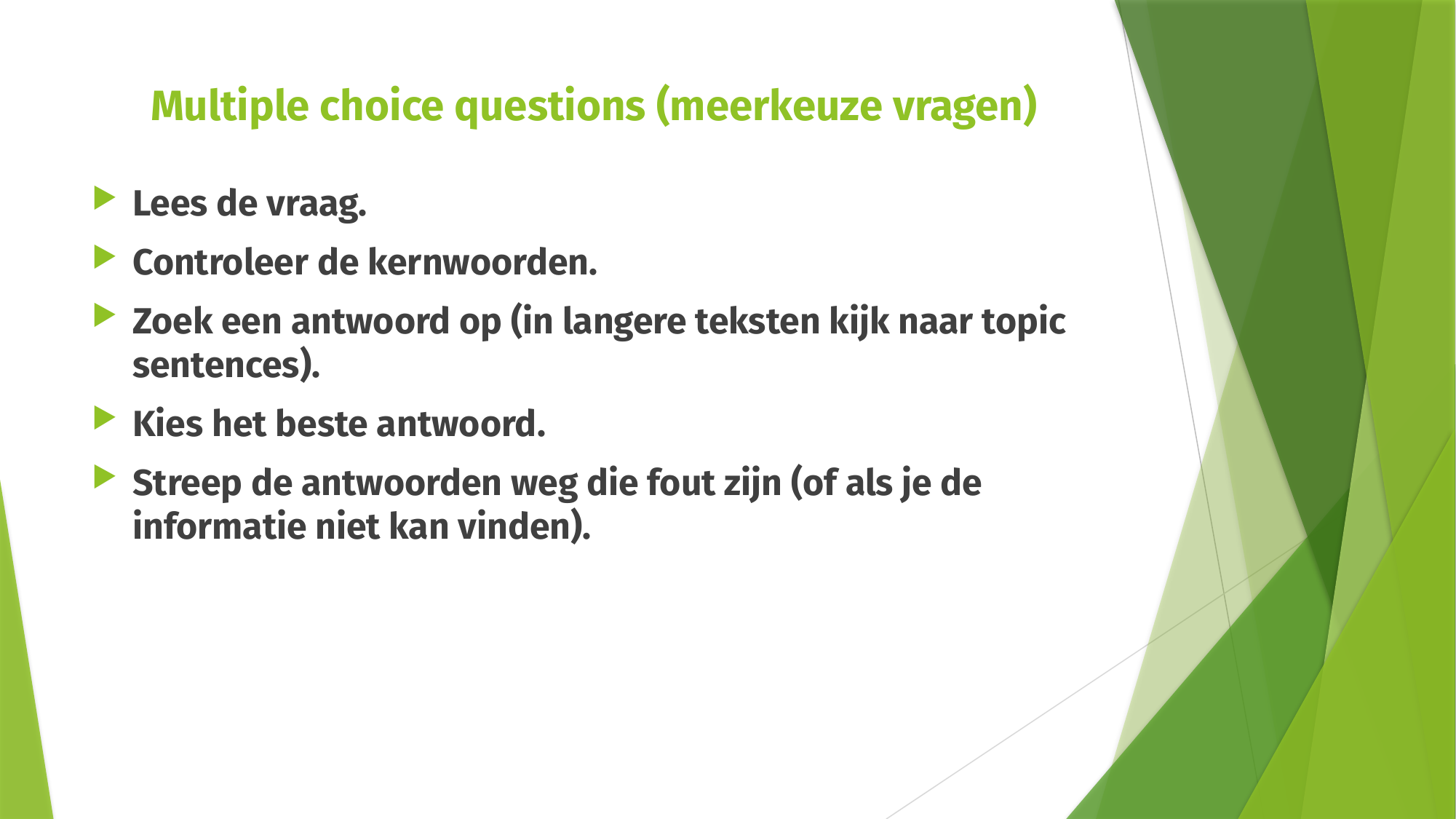

# Multiple choice questions (meerkeuze vragen)
Lees de vraag.
Controleer de kernwoorden.
Zoek een antwoord op (in langere teksten kijk naar topic sentences).
Kies het beste antwoord.
Streep de antwoorden weg die fout zijn (of als je de informatie niet kan vinden).